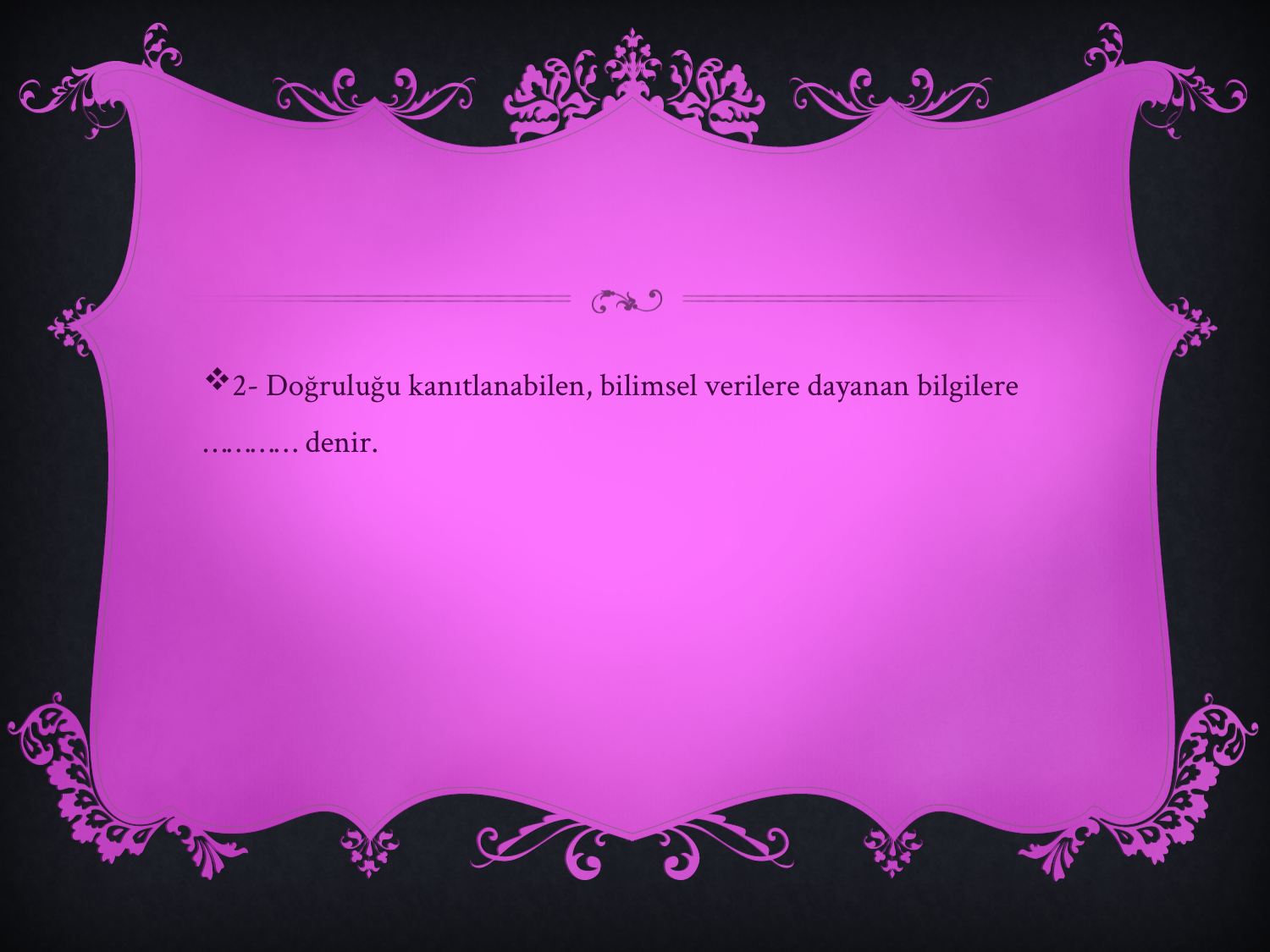

#
2- Doğruluğu kanıtlanabilen, bilimsel verilere dayanan bilgilere ………… denir.